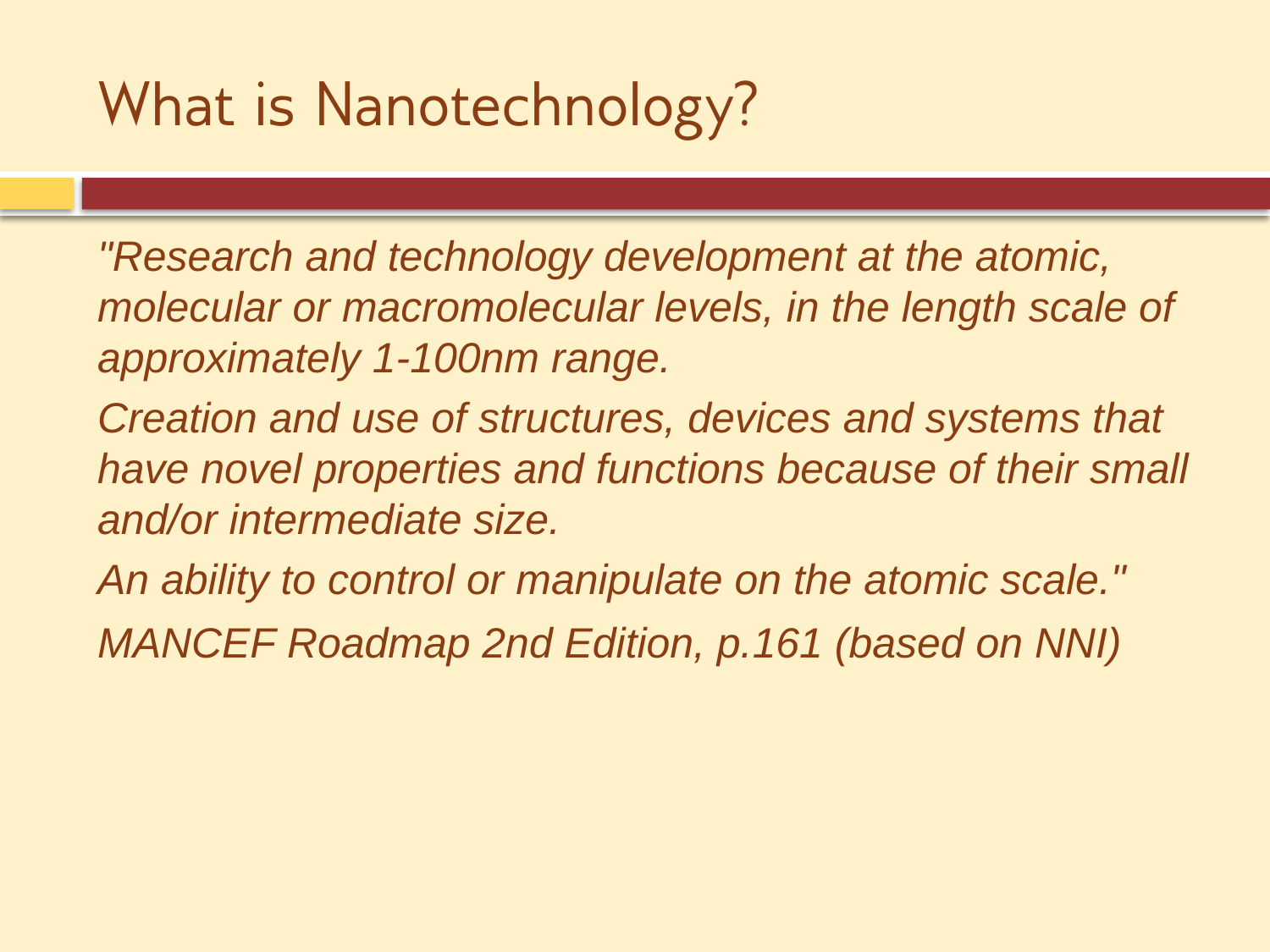

# What is Nanotechnology?
"Research and technology development at the atomic, molecular or macromolecular levels, in the length scale of approximately 1-100nm range.
Creation and use of structures, devices and systems that have novel properties and functions because of their small and/or intermediate size.
An ability to control or manipulate on the atomic scale."
MANCEF Roadmap 2nd Edition, p.161 (based on NNI)